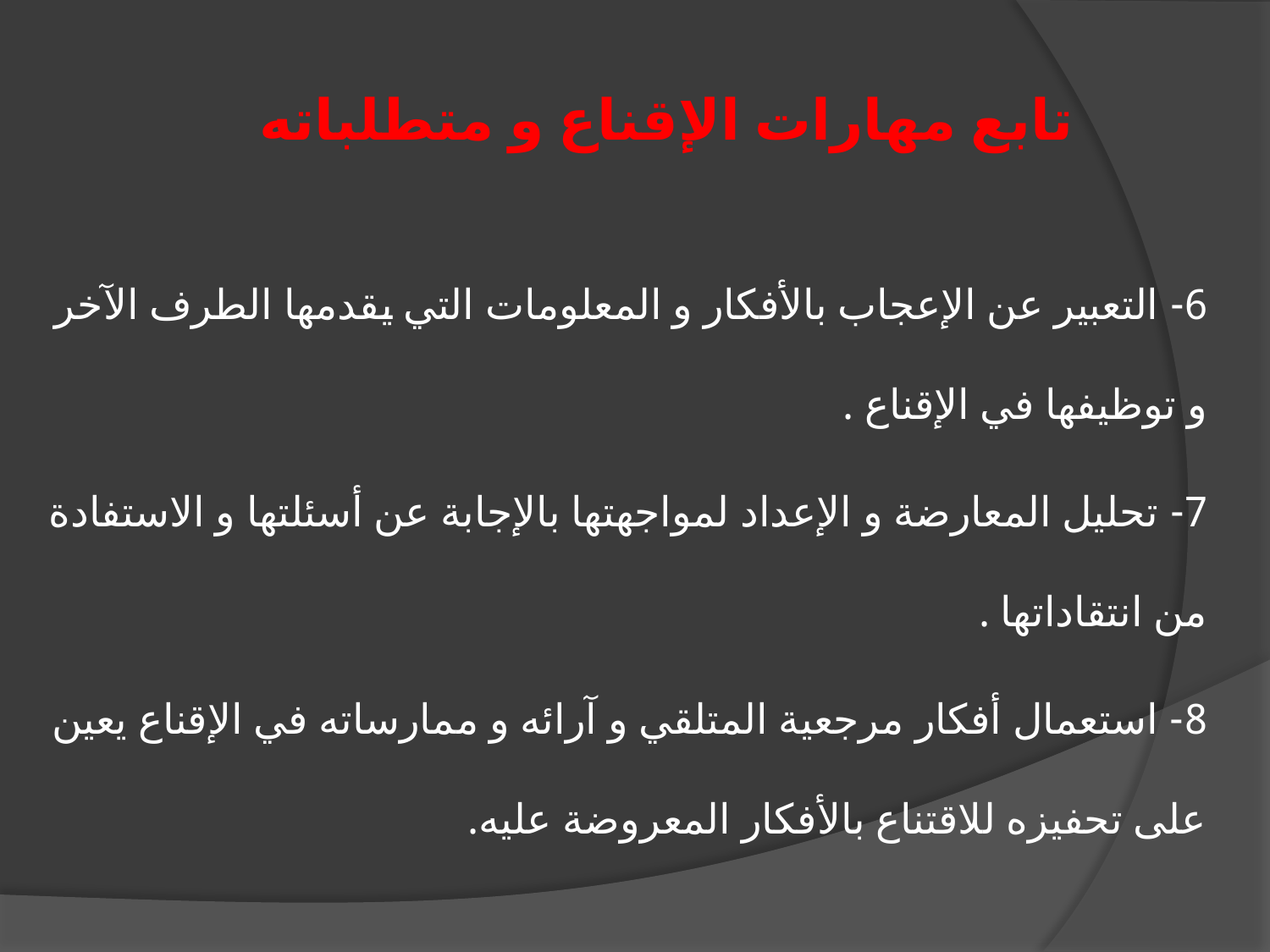

# تابع مهارات الإقناع و متطلباته
6- التعبير عن الإعجاب بالأفكار و المعلومات التي يقدمها الطرف الآخر و توظيفها في الإقناع .
7- تحليل المعارضة و الإعداد لمواجهتها بالإجابة عن أسئلتها و الاستفادة من انتقاداتها .
8- استعمال أفكار مرجعية المتلقي و آرائه و ممارساته في الإقناع يعين على تحفيزه للاقتناع بالأفكار المعروضة عليه.